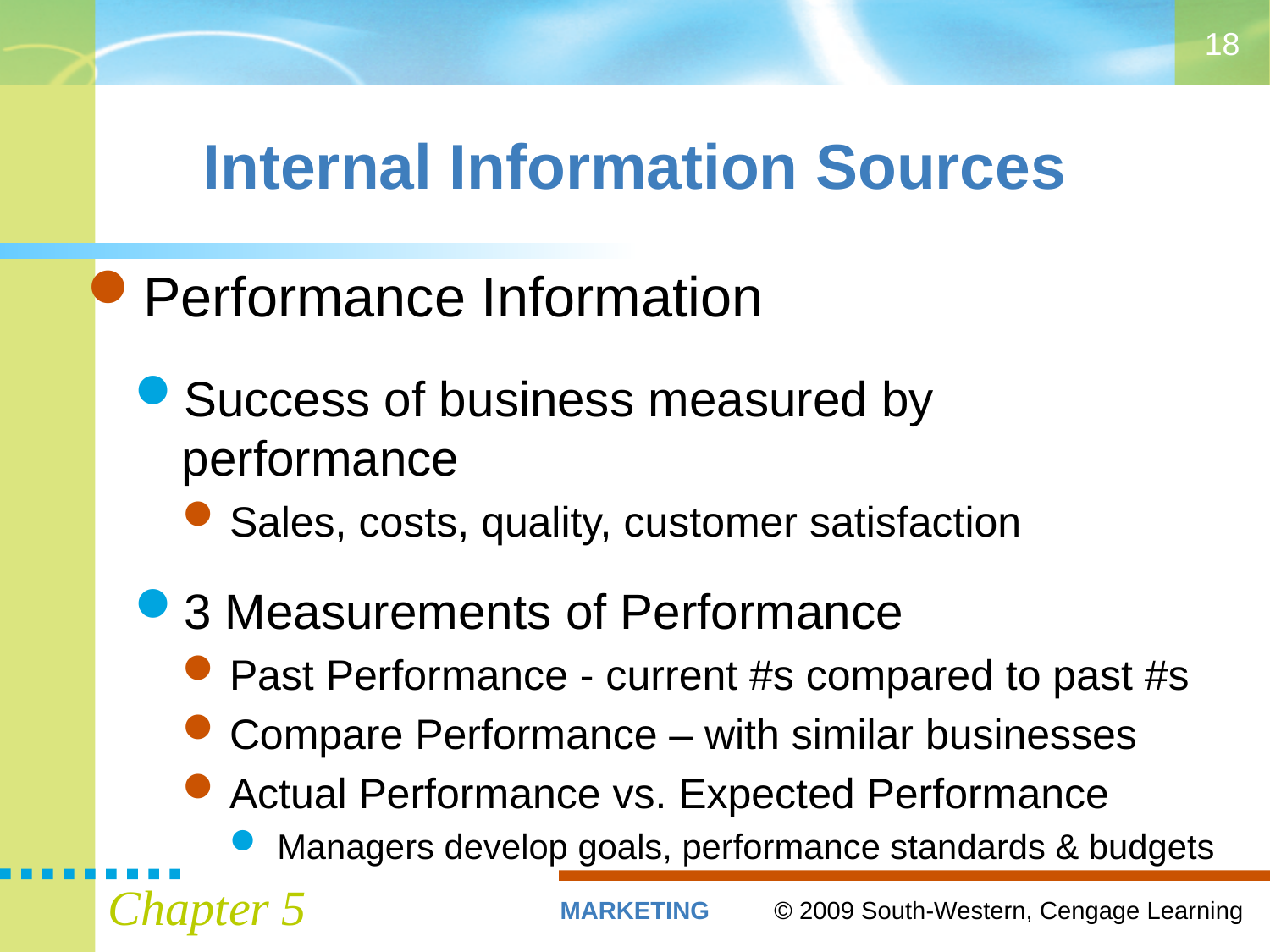

18
# Internal Information Sources
Performance Information

Success of business measured by performance
Sales, costs, quality, customer satisfaction
3 Measurements of Performance
Past Performance - current #s compared to past #s
Compare Performance – with similar businesses
Actual Performance vs. Expected Performance
Managers develop goals, performance standards & budgets

Chapter 5